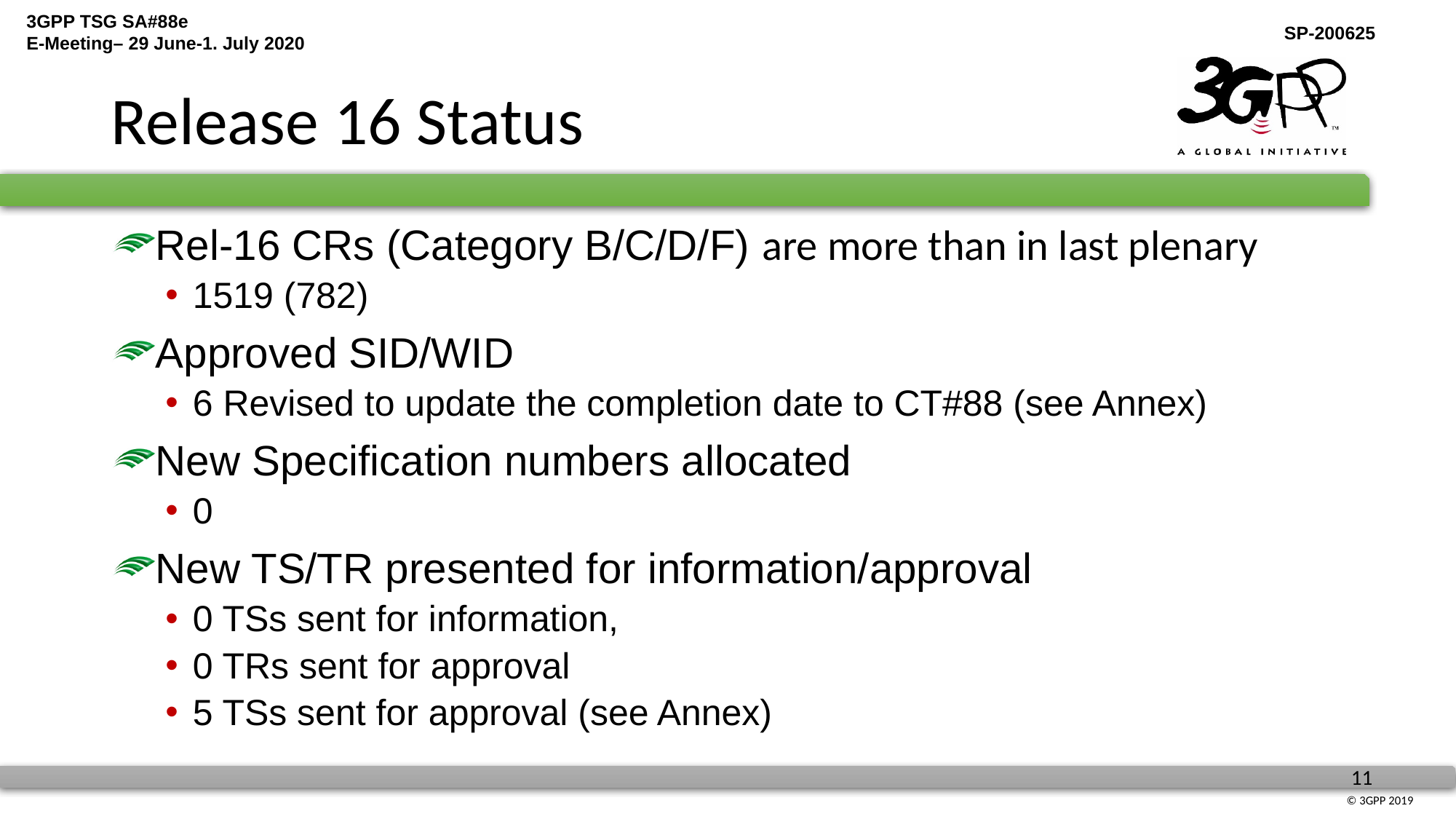

# Release 16 Status
Rel-16 CRs (Category B/C/D/F) are more than in last plenary
1519 (782)
Approved SID/WID
6 Revised to update the completion date to CT#88 (see Annex)
New Specification numbers allocated
0
New TS/TR presented for information/approval
0 TSs sent for information,
0 TRs sent for approval
5 TSs sent for approval (see Annex)